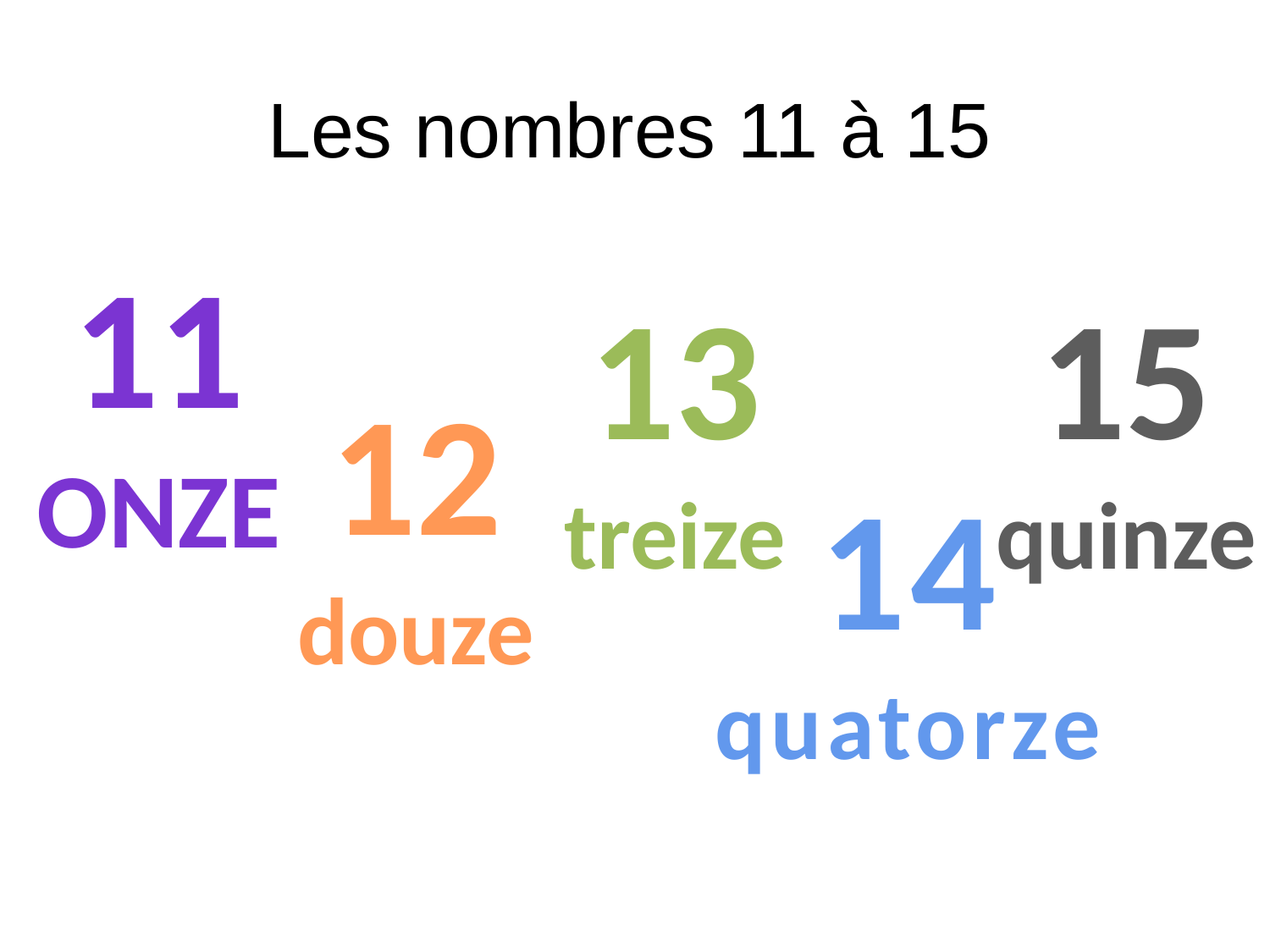

Les nombres 11 à 15
11
onze
13
treize
15
quinze
12
douze
14
quatorze